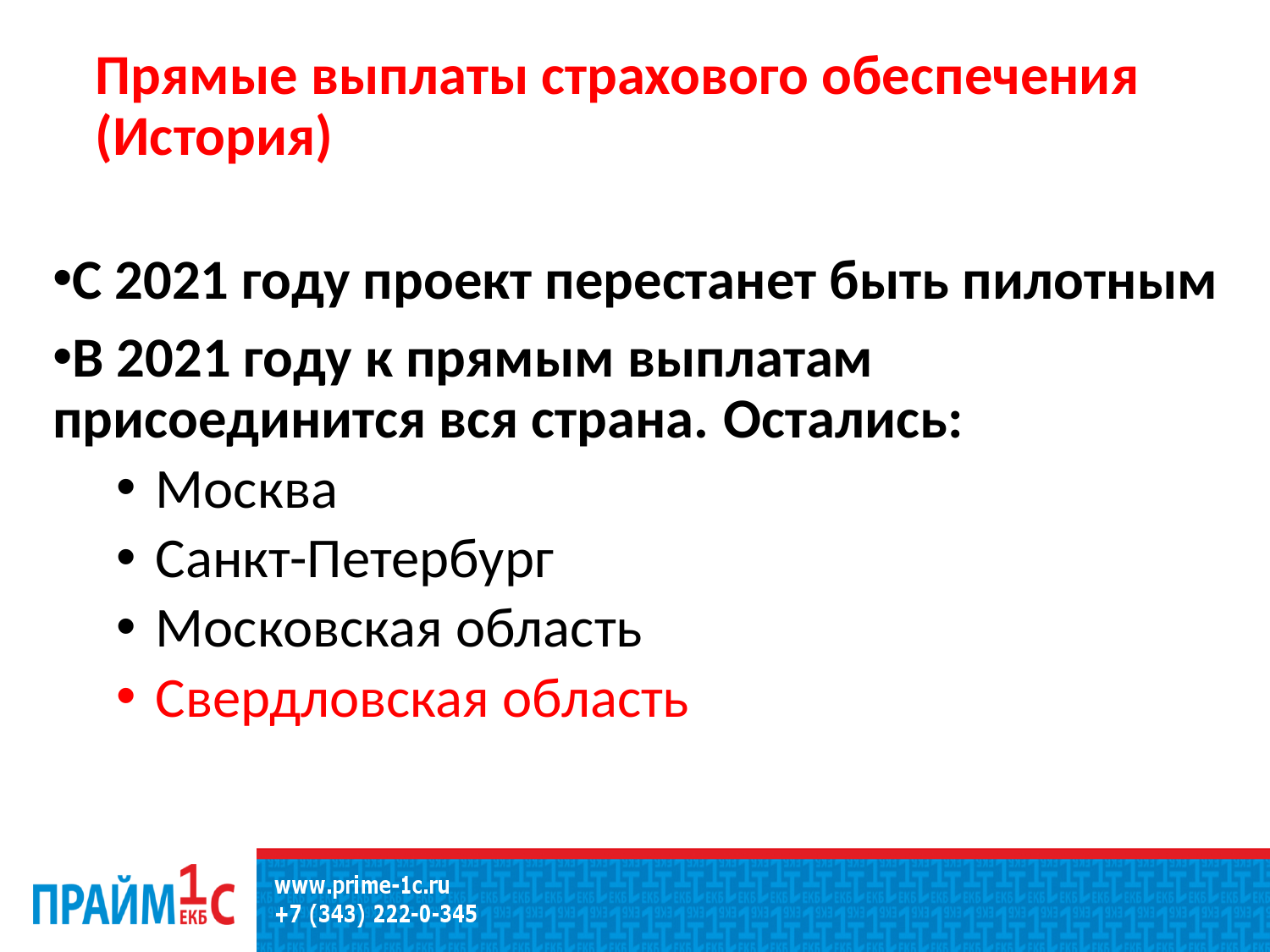

Прямые выплаты страхового обеспечения  (История)
С 2021 году проект перестанет быть пилотным
В 2021 году к прямым выплатам присоединится вся страна. Остались:
Москва
Санкт-Петербург
Московская область
Свердловская область